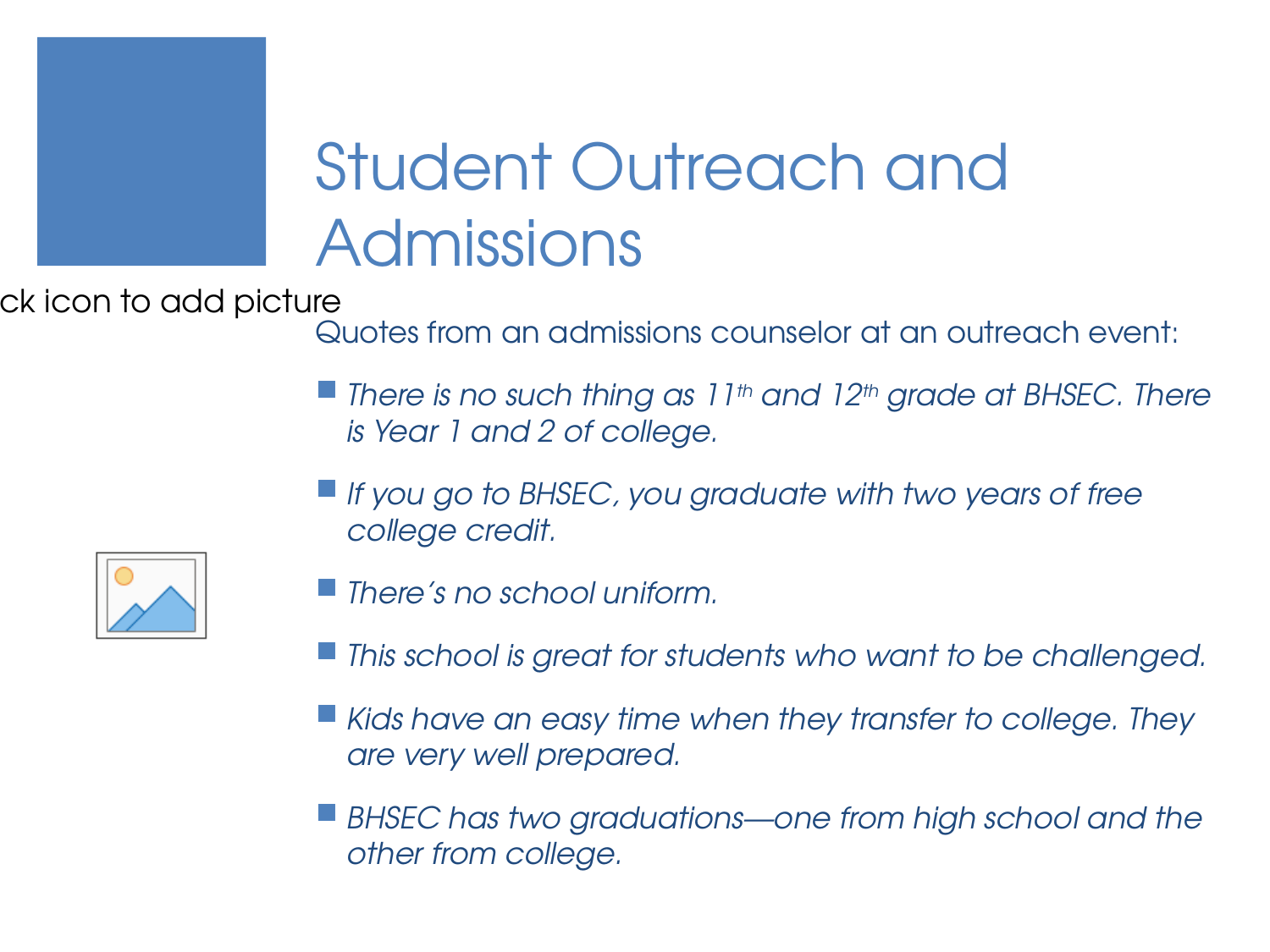

# Student Outreach and Admissions

Quotes from an admissions counselor at an outreach event:
There is no such thing as 11th and 12th grade at BHSEC. There is Year 1 and 2 of college.
If you go to BHSEC, you graduate with two years of free college credit.
There’s no school uniform.
This school is great for students who want to be challenged.
Kids have an easy time when they transfer to college. They are very well prepared.
BHSEC has two graduations—one from high school and the other from college.